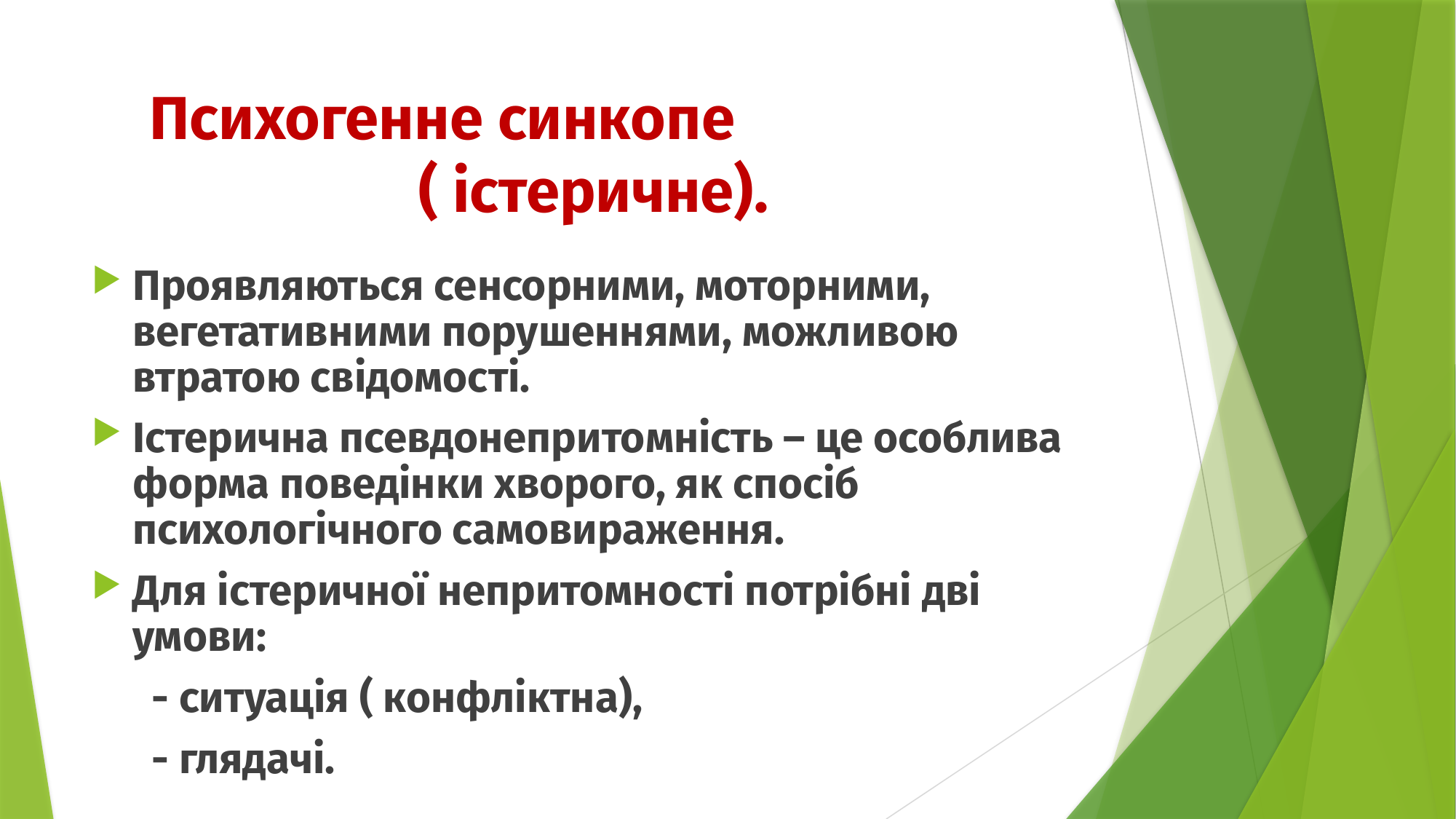

# Психогенне синкопе                       ( істеричне).
Проявляються сенсорними, моторними, вегетативними порушеннями, можливою втратою свідомості.
Істерична псевдонепритомність – це особлива форма поведінки хворого, як спосіб психологічного самовираження.
Для істеричної непритомності потрібні дві умови:
      - ситуація ( конфліктна),
      - глядачі.